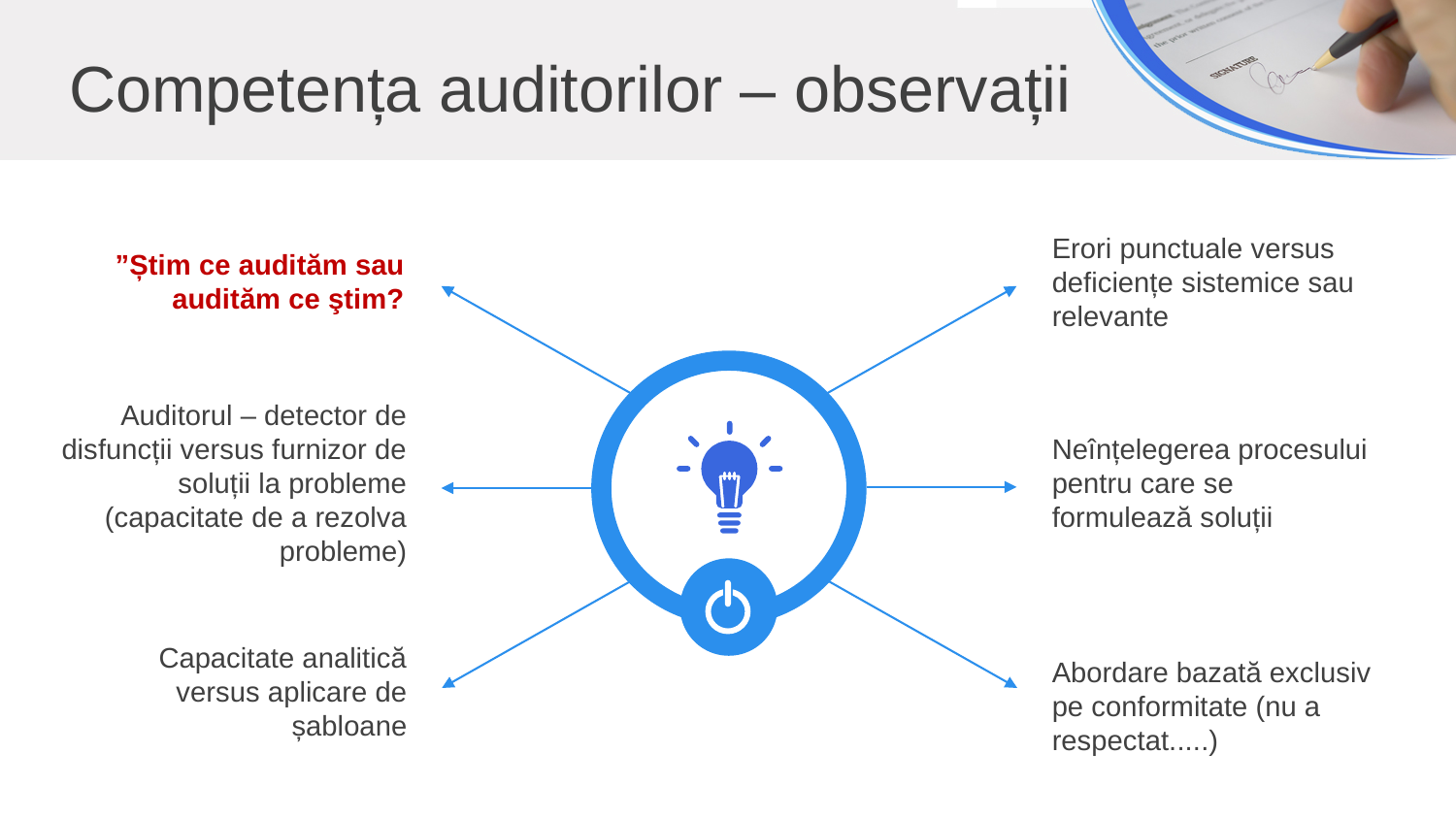

Competența auditorilor – observații
Erori punctuale versus deficiențe sistemice sau relevante
”Știm ce audităm sau audităm ce ştim?

Auditorul – detector de disfuncții versus furnizor de soluții la probleme (capacitate de a rezolva probleme)
Neînțelegerea procesului pentru care se formulează soluții

Capacitate analitică versus aplicare de șabloane
Abordare bazată exclusiv pe conformitate (nu a respectat.....)